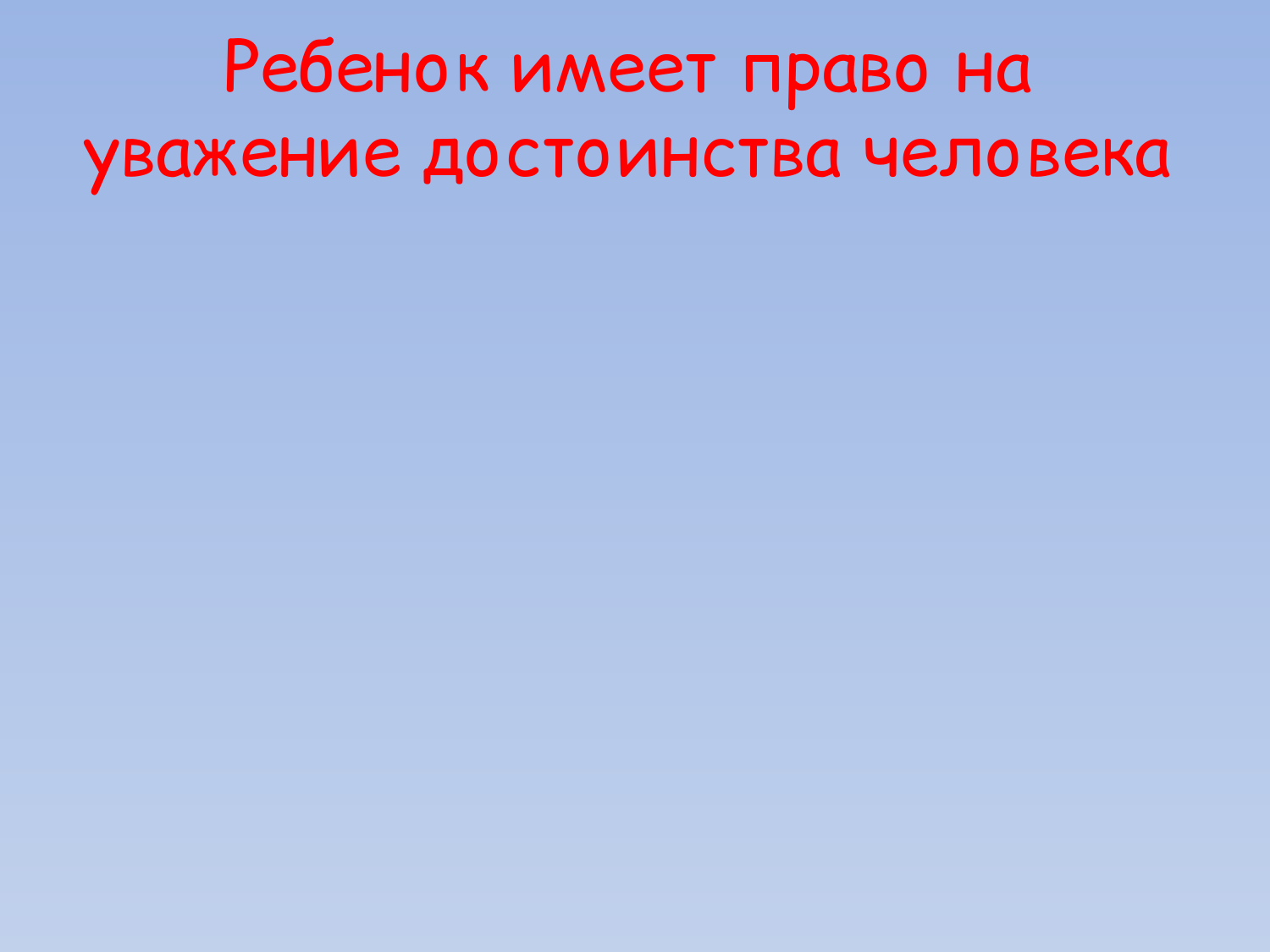

# Ребенок имеет право на уважение достоинства человека